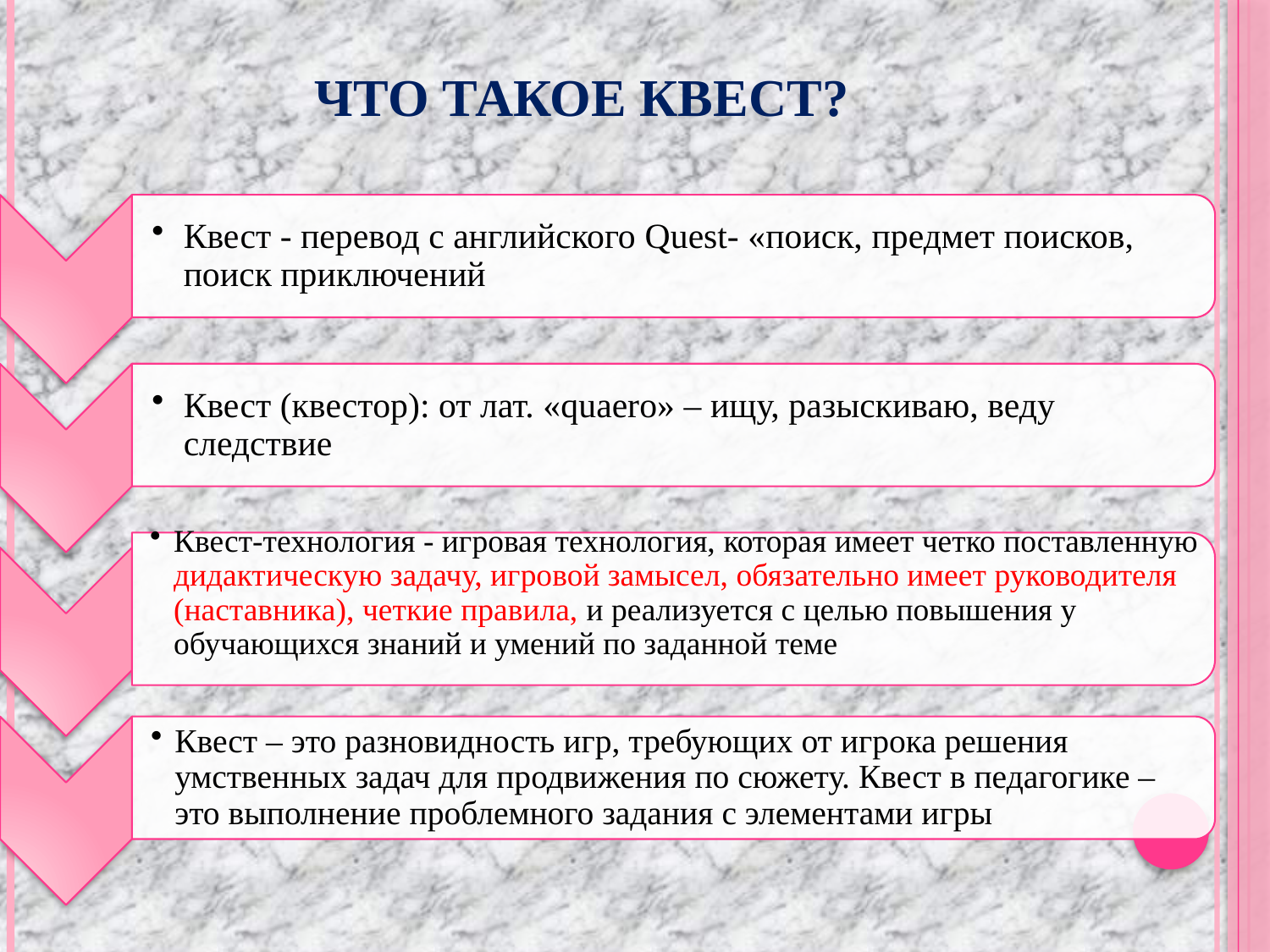

# Что такое Квест?

Квест - перевод с английского Quest- «поиск, предмет поисков, поиск приключений

Квест (квестор): от лат. «quaero» – ищу, разыскиваю, веду следствие

Квест-технология - игровая технология, которая имеет четко поставленную дидактическую задачу, игровой замысел, обязательно имеет руководителя (наставника), четкие правила, и реализуется с целью повышения у обучающихся знаний и умений по заданной теме

Квест – это разновидность игр, требующих от игрока решения умственных задач для продвижения по сюжету. Квест в педагогике – это выполнение проблемного задания с элементами игры